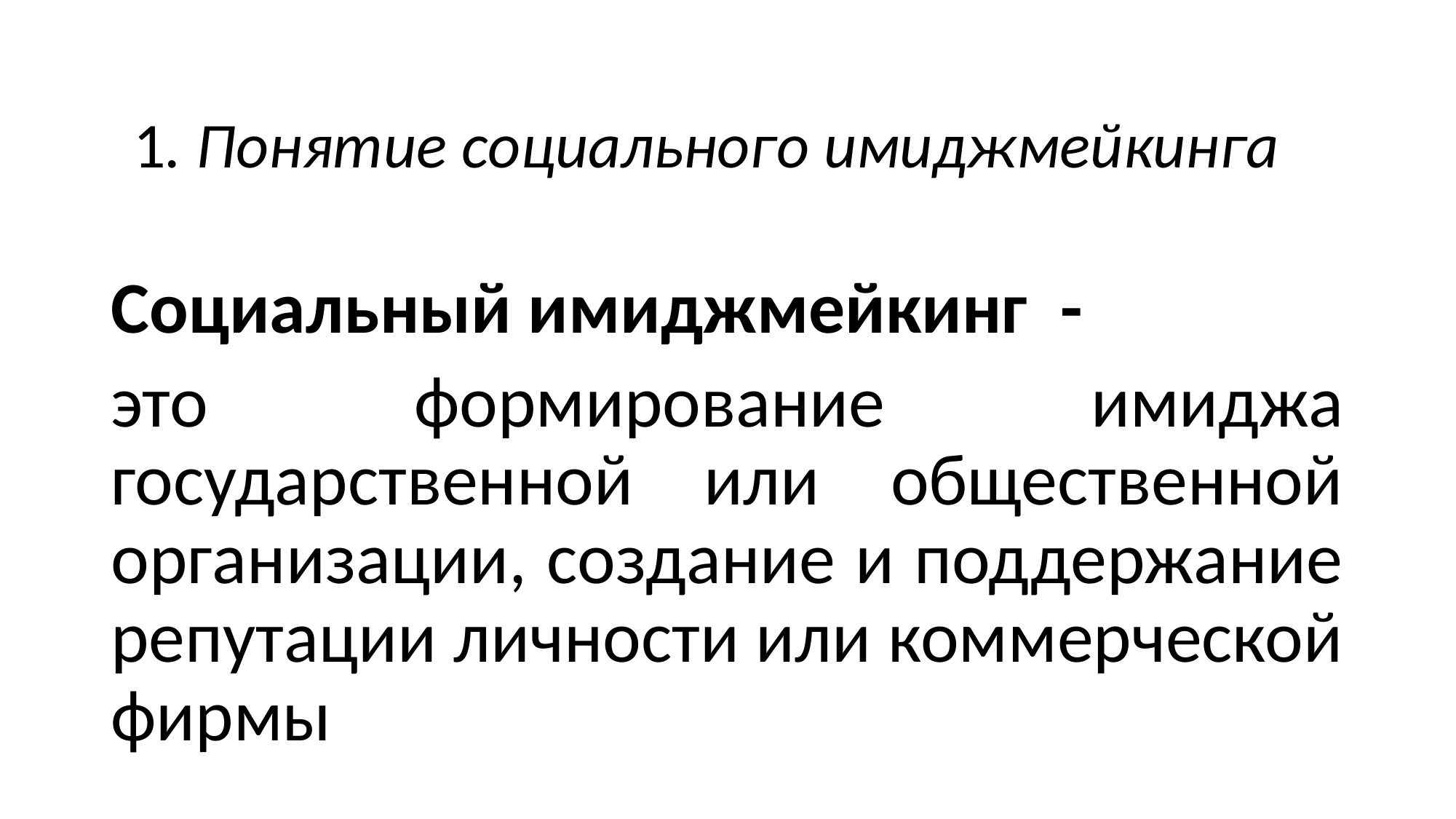

# 1. Понятие социального имиджмейкинга
Социальный имиджмейкинг  -
это формирование имиджа государственной или общественной организации, создание и поддержание репутации личности или коммерческой фирмы